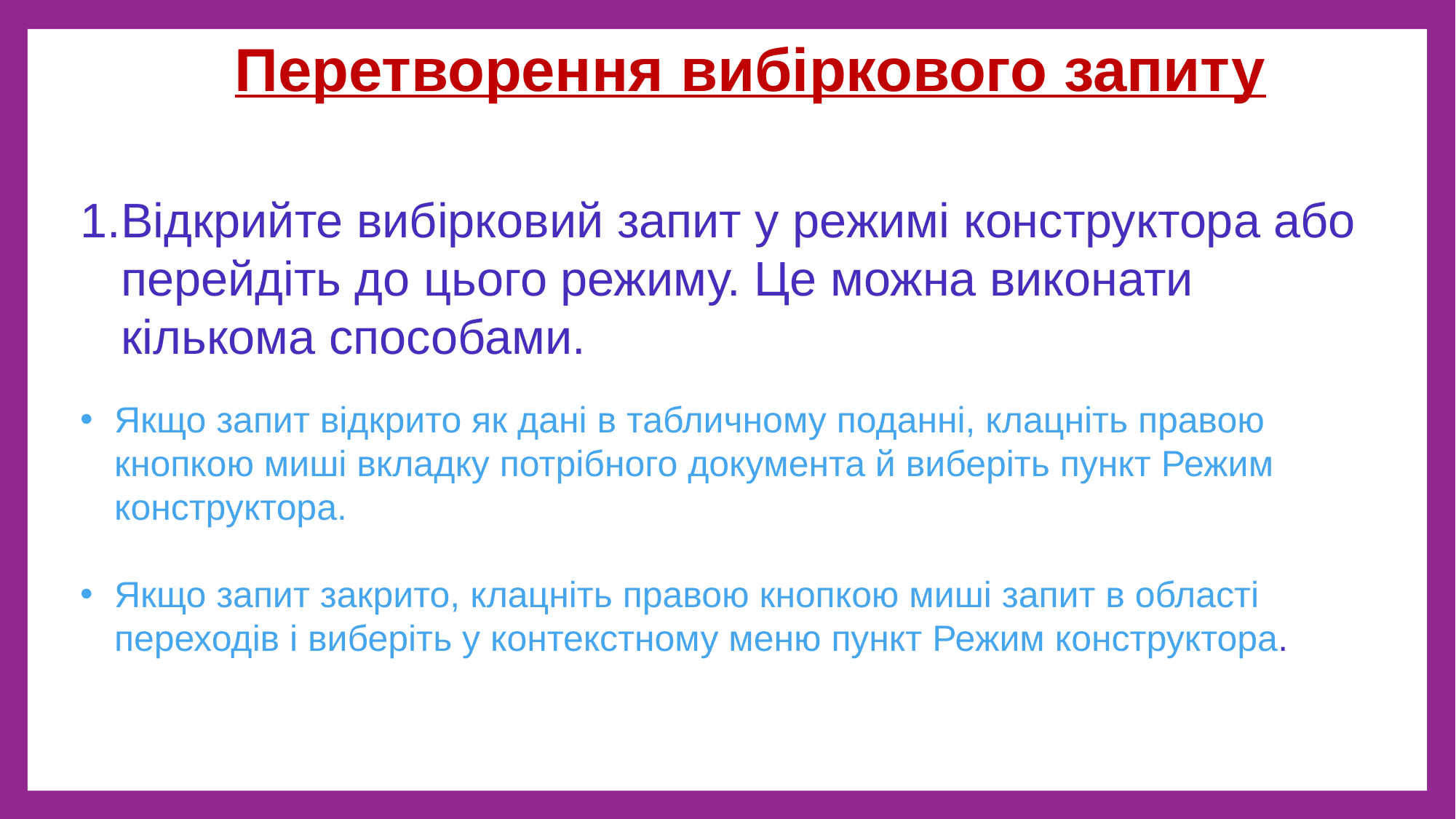

Перетворення вибіркового запиту
Відкрийте вибірковий запит у режимі конструктора або перейдіть до цього режиму. Це можна виконати кількома способами.

Якщо запит відкрито як дані в табличному поданні, клацніть правою кнопкою миші вкладку потрібного документа й виберіть пункт Режим конструктора.

Якщо запит закрито, клацніть правою кнопкою миші запит в області переходів і виберіть у контекстному меню пункт Режим конструктора.